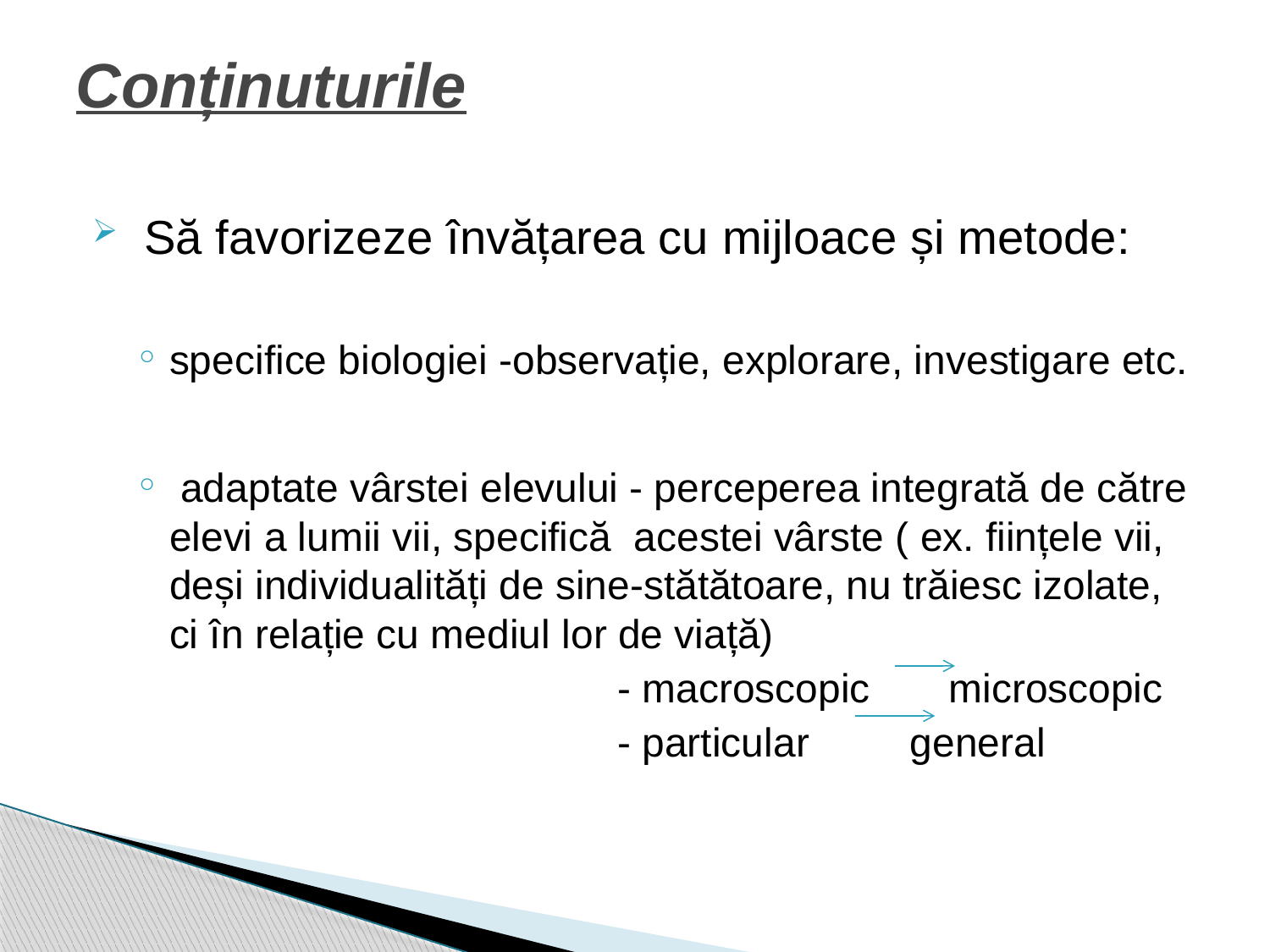

# Conținuturile

 Să favorizeze învățarea cu mijloace și metode:

specifice biologiei -observație, explorare, investigare etc.

 adaptate vârstei elevului - perceperea integrată de către elevi a lumii vii, specifică  acestei vârste ( ex. ființele vii, deși individualități de sine-stătătoare, nu trăiesc izolate, ci în relație cu mediul lor de viață)
                                           - macroscopic       microscopic
                                           - particular         general